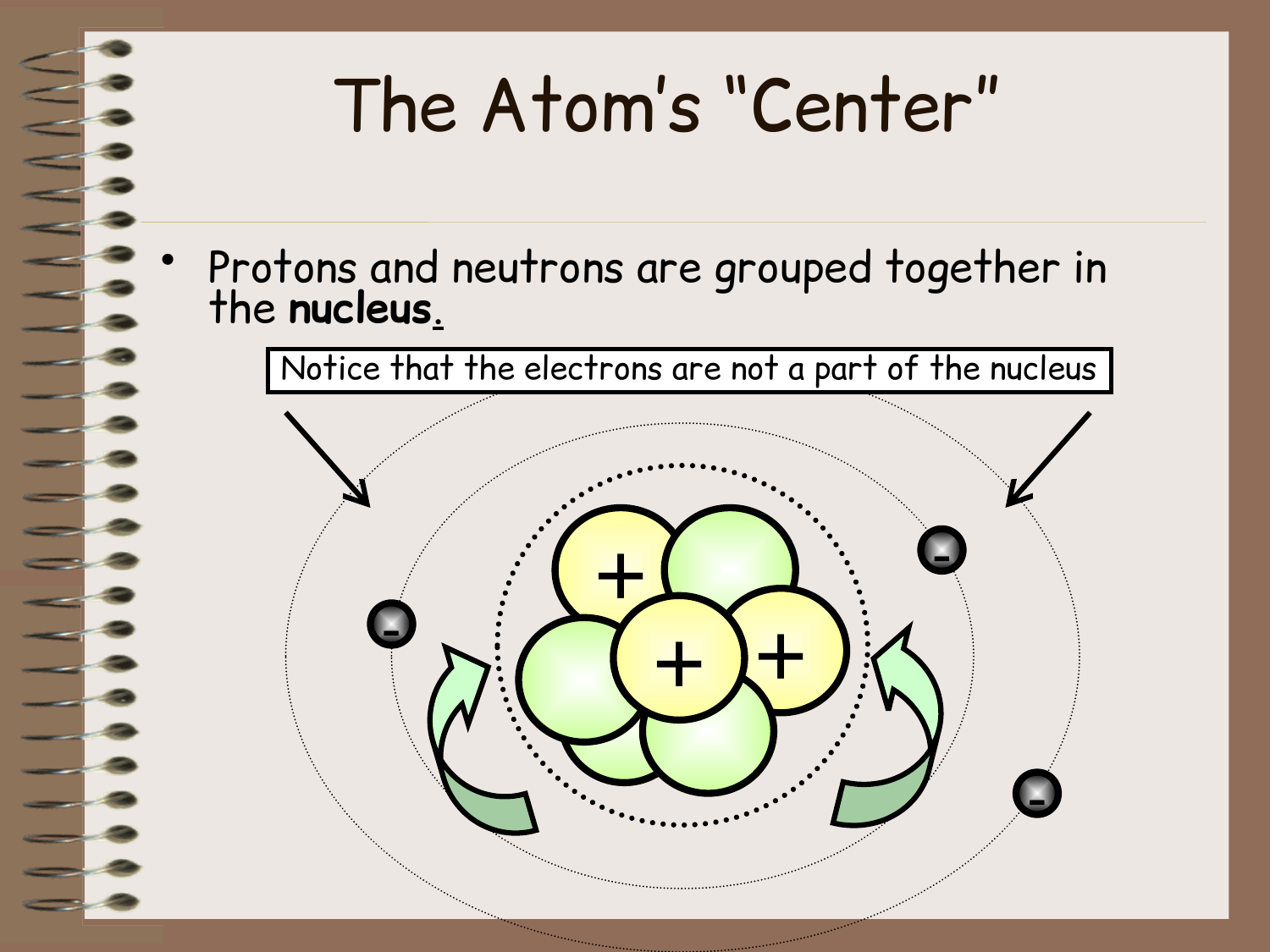

# The Atom’s “Center”
Protons and neutrons are grouped together in the nucleus.
Notice that the electrons are not a part of the nucleus

+

+
+

-
-

-